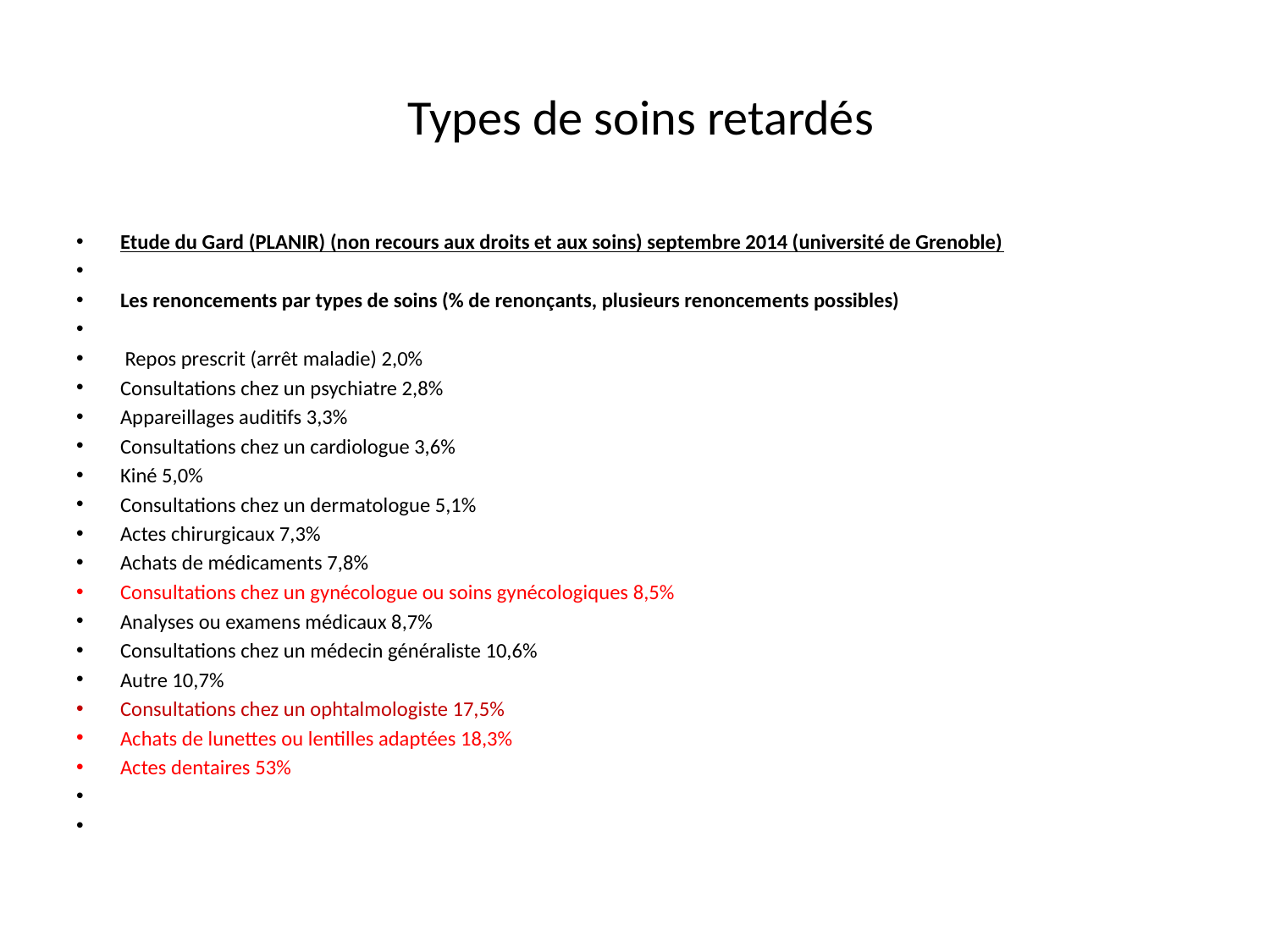

# Types de soins retardés
Etude du Gard (PLANIR) (non recours aux droits et aux soins) septembre 2014 (université de Grenoble)

Les renoncements par types de soins (% de renonçants, plusieurs renoncements possibles)

 Repos prescrit (arrêt maladie) 2,0%
Consultations chez un psychiatre 2,8%
Appareillages auditifs 3,3%
Consultations chez un cardiologue 3,6%
Kiné 5,0%
Consultations chez un dermatologue 5,1%
Actes chirurgicaux 7,3%
Achats de médicaments 7,8%
Consultations chez un gynécologue ou soins gynécologiques 8,5%
Analyses ou examens médicaux 8,7%
Consultations chez un médecin généraliste 10,6%
Autre 10,7%
Consultations chez un ophtalmologiste 17,5%
Achats de lunettes ou lentilles adaptées 18,3%
Actes dentaires 53%